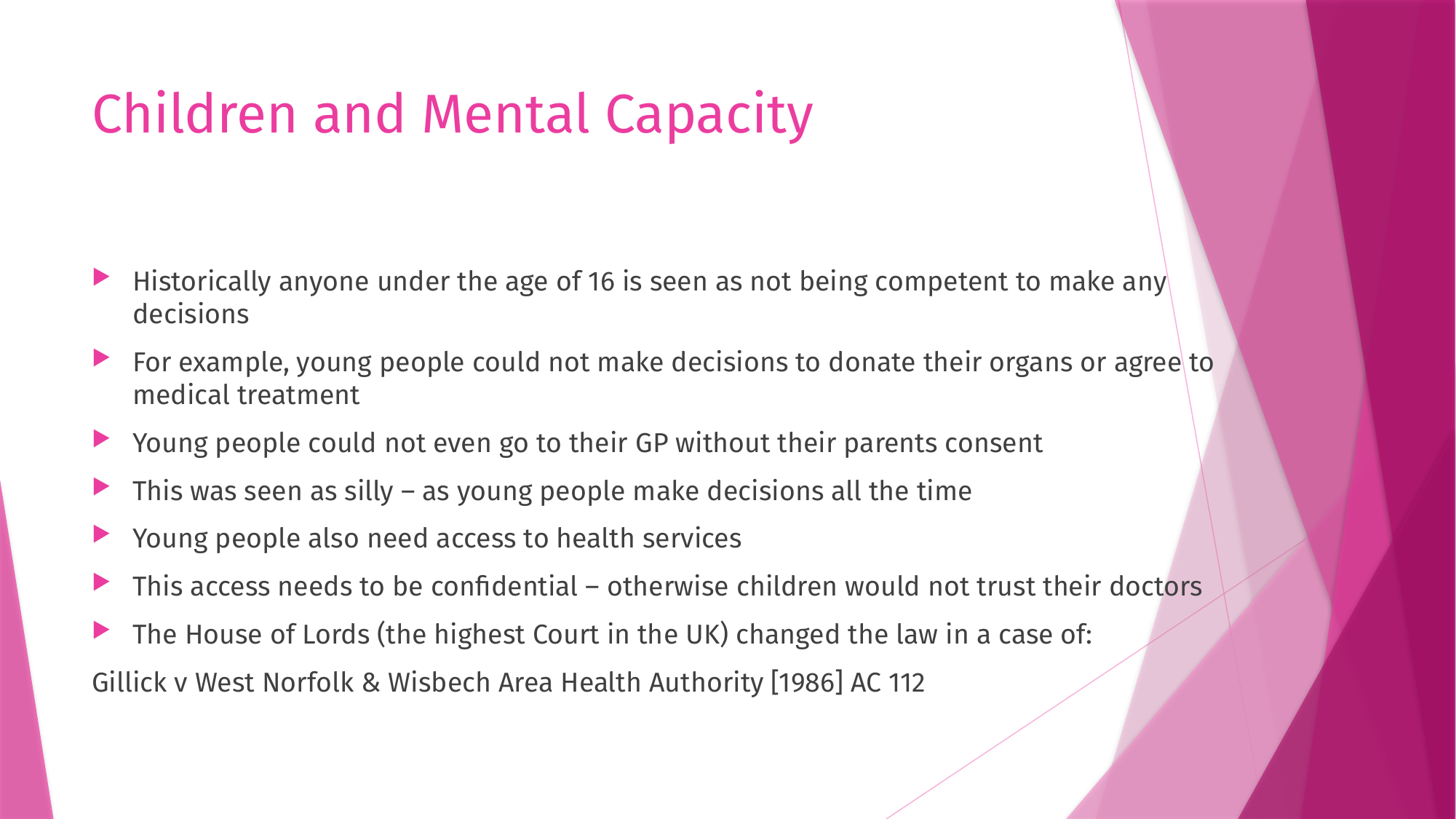

# Children and Mental Capacity
Historically anyone under the age of 16 is seen as not being competent to make any decisions
For example, young people could not make decisions to donate their organs or agree to medical treatment
Young people could not even go to their GP without their parents consent
This was seen as silly – as young people make decisions all the time
Young people also need access to health services
This access needs to be confidential – otherwise children would not trust their doctors
The House of Lords (the highest Court in the UK) changed the law in a case of:
Gillick v West Norfolk & Wisbech Area Health Authority [1986] AC 112